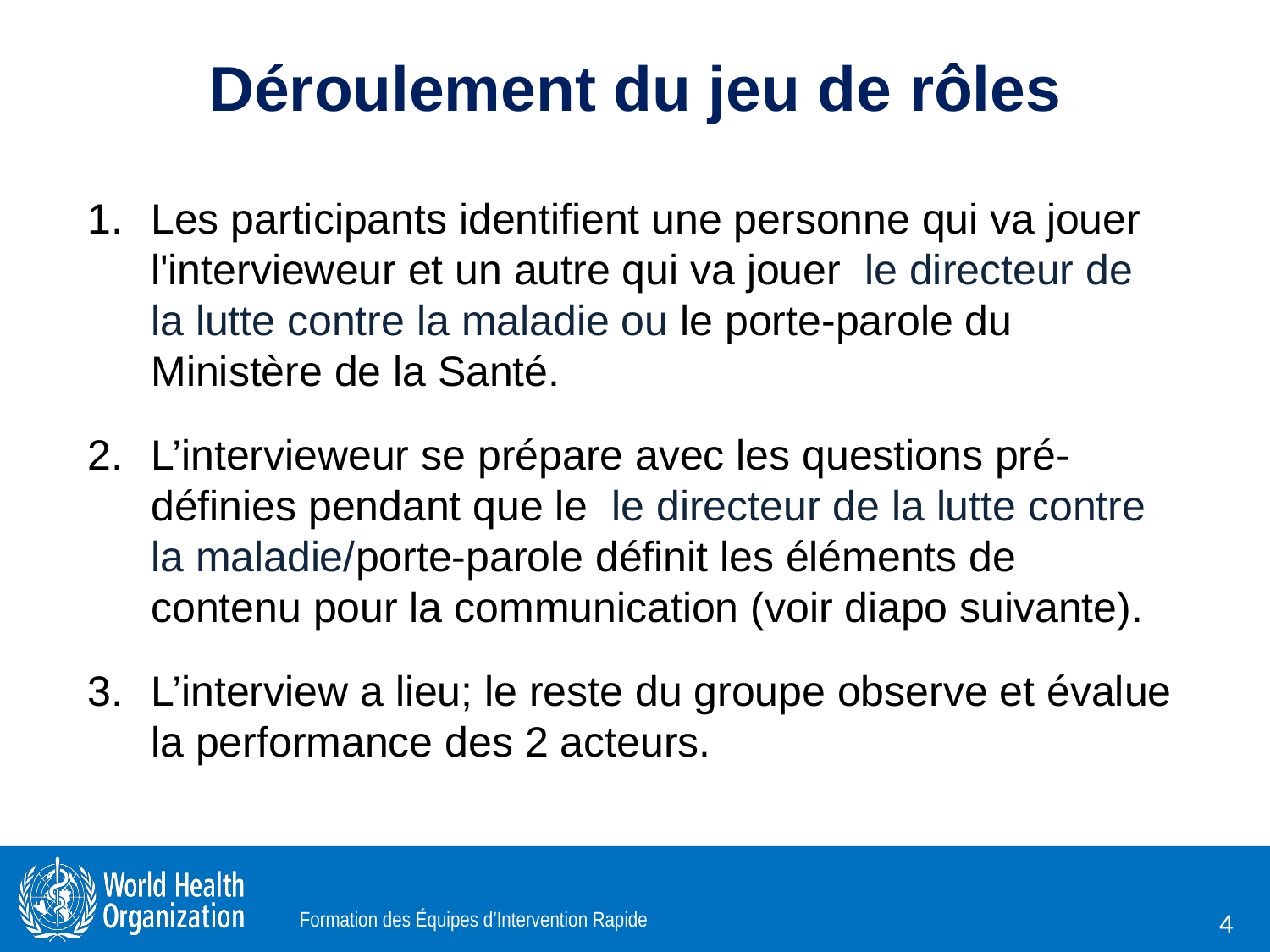

# Déroulement du jeu de rôles

Les participants identifient une personne qui va jouer l'intervieweur et un autre qui va jouer  le directeur de la lutte contre la maladie ou le porte-parole du Ministère de la Santé.

L’intervieweur se prépare avec les questions pré-définies pendant que le  le directeur de la lutte contre la maladie/porte-parole définit les éléments de contenu pour la communication (voir diapo suivante).

L’interview a lieu; le reste du groupe observe et évalue la performance des 2 acteurs.